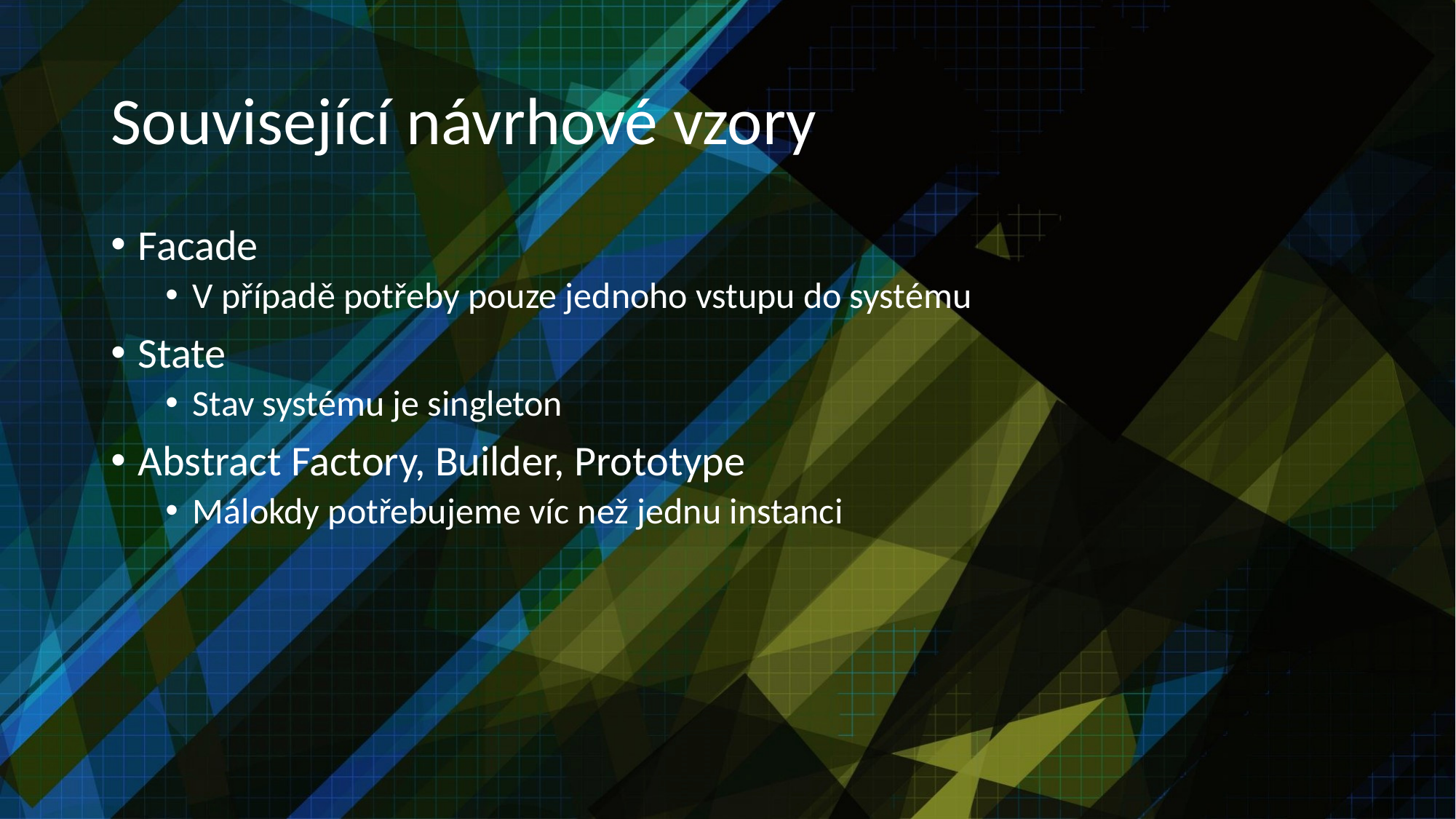

# Související návrhové vzory
Facade
V případě potřeby pouze jednoho vstupu do systému
State
Stav systému je singleton
Abstract Factory, Builder, Prototype
Málokdy potřebujeme víc než jednu instanci